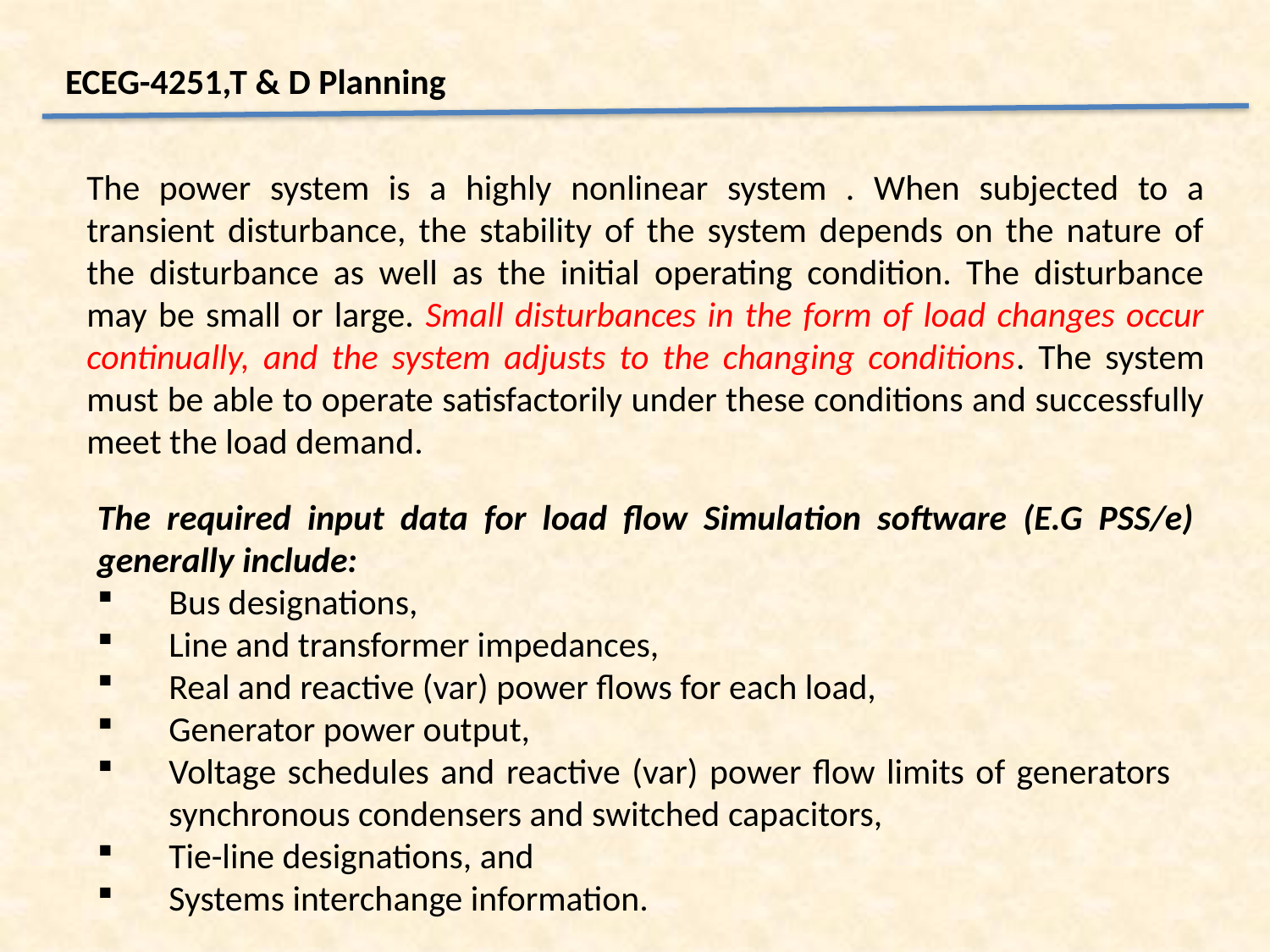

ECEG-4251,T & D Planning
The power system is a highly nonlinear system . When subjected to a transient disturbance, the stability of the system depends on the nature of the disturbance as well as the initial operating condition. The disturbance may be small or large. Small disturbances in the form of load changes occur continually, and the system adjusts to the changing conditions. The system must be able to operate satisfactorily under these conditions and successfully meet the load demand.
The required input data for load flow Simulation software (E.G PSS/e) generally include:
Bus designations,
Line and transformer impedances,
Real and reactive (var) power flows for each load,
Generator power output,
Voltage schedules and reactive (var) power flow limits of generators   synchronous condensers and switched capacitors,
Tie-line designations, and
Systems interchange information.